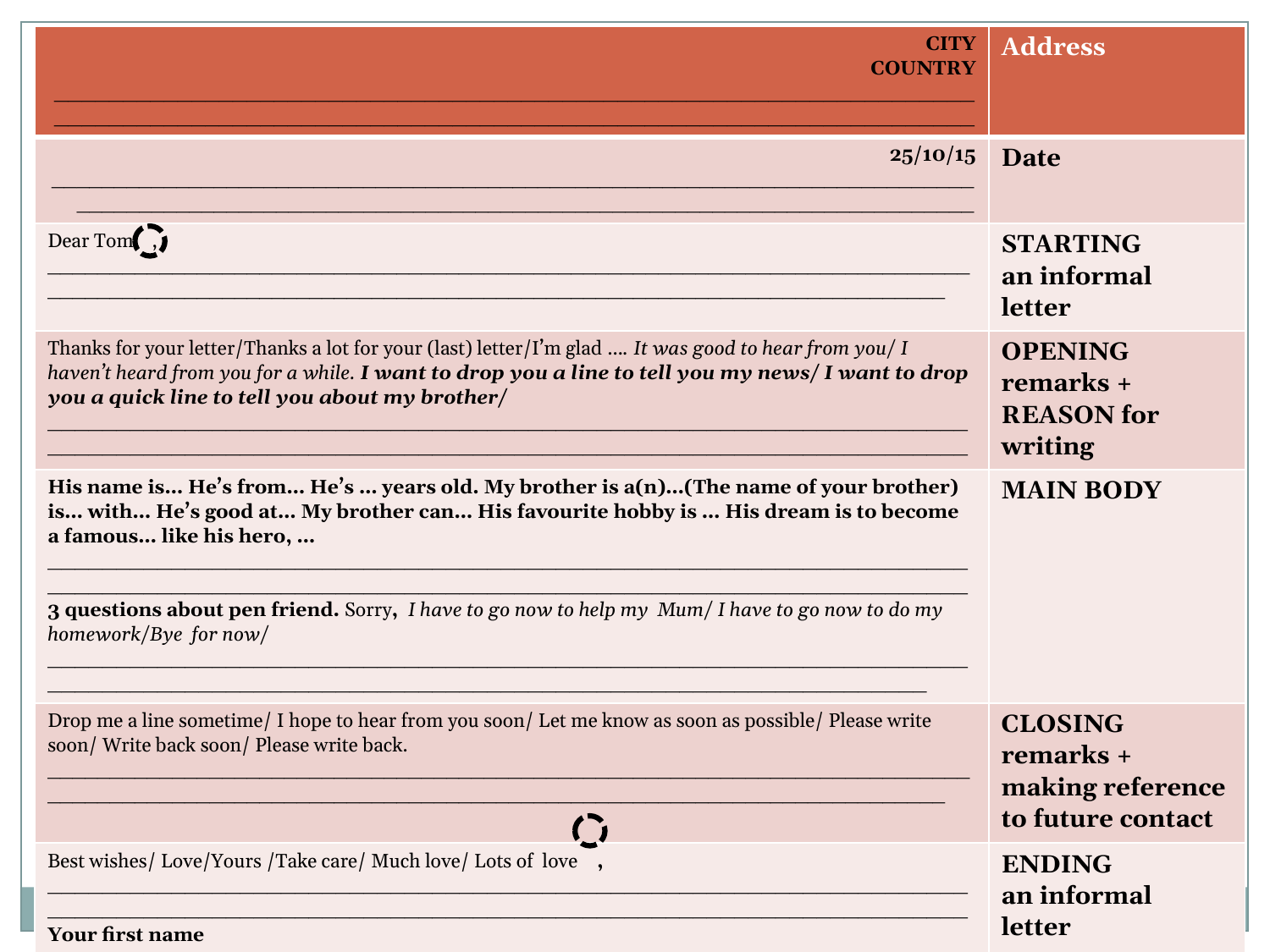

| CITY COUNTRY \_\_\_\_\_\_\_\_\_\_\_\_\_\_\_\_\_\_\_\_\_\_\_\_\_\_\_\_\_\_\_\_\_\_\_\_\_\_\_\_\_\_\_\_\_\_\_\_\_\_\_\_\_\_\_\_\_\_\_\_\_\_\_\_\_\_\_\_\_\_\_\_\_\_\_\_\_\_\_\_\_\_\_\_\_\_\_\_\_\_\_\_\_\_\_\_\_\_\_\_\_\_\_\_\_\_\_\_\_\_\_\_\_\_\_\_\_\_\_\_\_\_\_\_\_\_\_\_\_\_\_\_\_\_ | Address |
| --- | --- |
| 25/10/15 \_\_\_\_\_\_\_\_\_\_\_\_\_\_\_\_\_\_\_\_\_\_\_\_\_\_\_\_\_\_\_\_\_\_\_\_\_\_\_\_\_\_\_\_\_\_\_\_\_\_\_\_\_\_\_\_\_\_\_\_\_\_\_\_\_\_\_\_\_\_\_\_\_\_\_\_\_\_\_\_\_\_\_\_\_\_\_\_\_\_\_\_\_\_\_\_\_\_\_\_\_\_\_\_\_\_\_\_\_\_\_\_\_\_\_\_\_\_\_\_\_\_\_\_\_\_\_\_\_\_\_\_\_\_\_\_\_\_\_\_\_\_\_\_\_\_ | Date |
| Dear Tom , \_\_\_\_\_\_\_\_\_\_\_\_\_\_\_\_\_\_\_\_\_\_\_\_\_\_\_\_\_\_\_\_\_\_\_\_\_\_\_\_\_\_\_\_\_\_\_\_\_\_\_\_\_\_\_\_\_\_\_\_\_\_\_\_\_\_\_\_\_\_\_\_\_\_\_\_\_\_\_\_\_\_\_\_\_\_\_\_\_\_\_\_\_\_\_\_\_\_\_\_\_\_\_\_\_\_\_\_\_\_\_\_\_\_\_\_\_\_\_\_\_\_\_\_\_\_\_\_\_\_\_\_\_\_\_\_\_\_\_\_\_\_\_\_\_\_ | STARTING an informal letter |
| Thanks for your letter/Thanks a lot for your (last) letter/I’m glad …. It was good to hear from you/ I haven’t heard from you for a while. I want to drop you a line to tell you my news/ I want to drop you a quick line to tell you about my brother/ \_\_\_\_\_\_\_\_\_\_\_\_\_\_\_\_\_\_\_\_\_\_\_\_\_\_\_\_\_\_\_\_\_\_\_\_\_\_\_\_\_\_\_\_\_\_\_\_\_\_\_\_\_\_\_\_\_\_\_\_\_\_\_\_\_\_\_\_\_\_\_\_\_\_\_\_\_\_\_\_\_\_\_\_\_\_\_\_\_\_\_\_\_\_\_\_\_\_\_\_\_\_\_\_\_\_\_\_\_\_\_\_\_\_\_\_\_\_\_\_\_\_\_\_\_\_\_\_\_\_\_\_\_\_ | OPENING remarks + REASON for writing |
| His name is… He’s from… He’s … years old. My brother is a(n)…(The name of your brother) is… with… He’s good at… My brother can… His favourite hobby is … His dream is to become a famous… like his hero, … \_\_\_\_\_\_\_\_\_\_\_\_\_\_\_\_\_\_\_\_\_\_\_\_\_\_\_\_\_\_\_\_\_\_\_\_\_\_\_\_\_\_\_\_\_\_\_\_\_\_\_\_\_\_\_\_\_\_\_\_\_\_\_\_\_\_\_ \_\_\_\_\_\_\_\_\_\_\_\_\_\_\_\_\_\_\_\_\_\_\_\_\_\_\_\_\_\_\_\_\_\_\_\_\_\_\_\_\_\_\_\_\_\_\_\_\_\_\_\_\_\_\_\_\_\_\_\_\_\_\_\_\_\_\_ 3 questions about pen friend. Sorry, I have to go now to help my Mum/ I have to go now to do my homework/Bye for now/ \_\_\_\_\_\_\_\_\_\_\_\_\_\_\_\_\_\_\_\_\_\_\_\_\_\_\_\_\_\_\_\_\_\_\_\_\_\_\_\_\_\_\_\_\_\_\_\_\_\_\_\_\_\_\_\_\_\_\_\_\_\_\_\_\_\_\_\_\_\_\_\_\_\_\_\_\_\_\_\_\_\_\_\_\_\_\_\_\_\_\_\_\_\_\_\_\_\_\_\_\_\_\_\_\_\_\_\_\_\_\_\_\_\_\_\_\_\_\_\_\_\_\_\_\_\_\_\_\_\_\_ | MAIN BODY |
| Drop me a line sometime/ I hope to hear from you soon/ Let me know as soon as possible/ Please write soon/ Write back soon/ Please write back. \_\_\_\_\_\_\_\_\_\_\_\_\_\_\_\_\_\_\_\_\_\_\_\_\_\_\_\_\_\_\_\_\_\_\_\_\_\_\_\_\_\_\_\_\_\_\_\_\_\_\_\_\_\_\_\_\_\_\_\_\_\_\_\_\_\_\_\_\_\_\_\_\_\_\_\_\_\_\_\_\_\_\_\_\_\_\_\_\_\_\_\_\_\_\_\_\_\_\_\_\_\_\_\_\_\_\_\_\_\_\_\_\_\_\_\_\_\_\_\_\_\_\_\_\_\_\_\_\_\_\_\_\_\_\_\_\_\_\_\_\_\_\_\_\_\_ | CLOSING remarks + making reference to future contact |
| Best wishes/ Love/Yours /Take care/ Much love/ Lots of love , \_\_\_\_\_\_\_\_\_\_\_\_\_\_\_\_\_\_\_\_\_\_\_\_\_\_\_\_\_\_\_\_\_\_\_\_\_\_\_\_\_\_\_\_\_\_\_\_\_\_\_\_\_\_\_\_\_\_\_\_\_\_\_\_\_\_\_\_\_\_\_\_\_\_\_\_\_\_\_\_\_\_\_\_\_\_\_\_\_\_\_\_\_\_\_\_\_\_\_\_\_\_\_\_\_\_\_\_\_\_\_\_\_\_\_\_\_\_\_\_\_\_\_\_\_\_\_\_\_\_\_\_\_\_ Your first name (…….WORDS) | ENDING an informal letter |